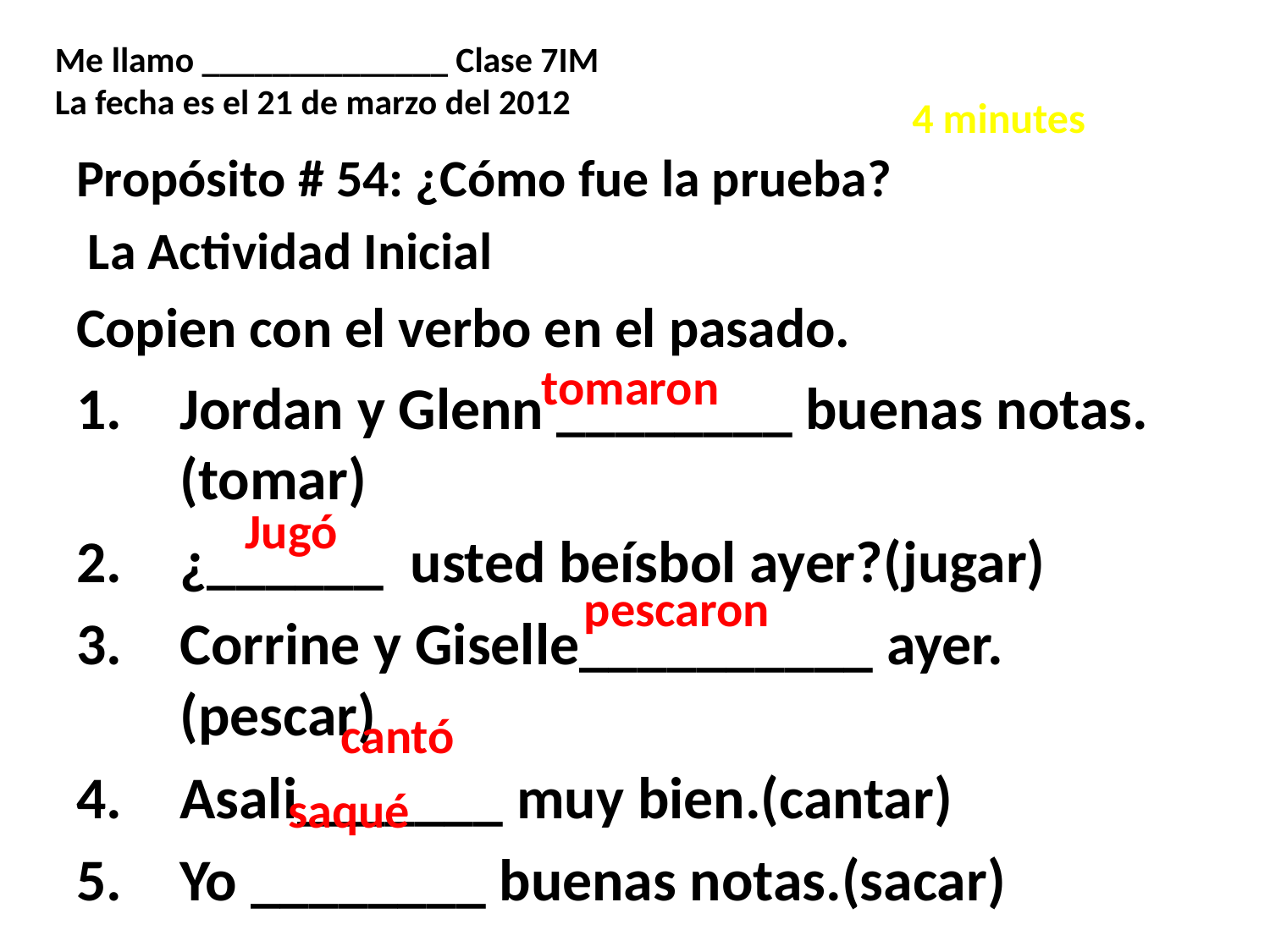

Me llamo ______________ Clase 7IM
La fecha es el 21 de marzo del 2012
4 minutes
Propósito # 54: ¿Cómo fue la prueba?
 La Actividad Inicial
Copien con el verbo en el pasado.
Jordan y Glenn ________ buenas notas. (tomar)
¿______  usted beísbol ayer?(jugar)
Corrine y Giselle__________ ayer. (pescar)
Asali_______ muy bien.(cantar)
Yo ________ buenas notas.(sacar)

tomaron

Jugó
pescaron
cantó
 saqué